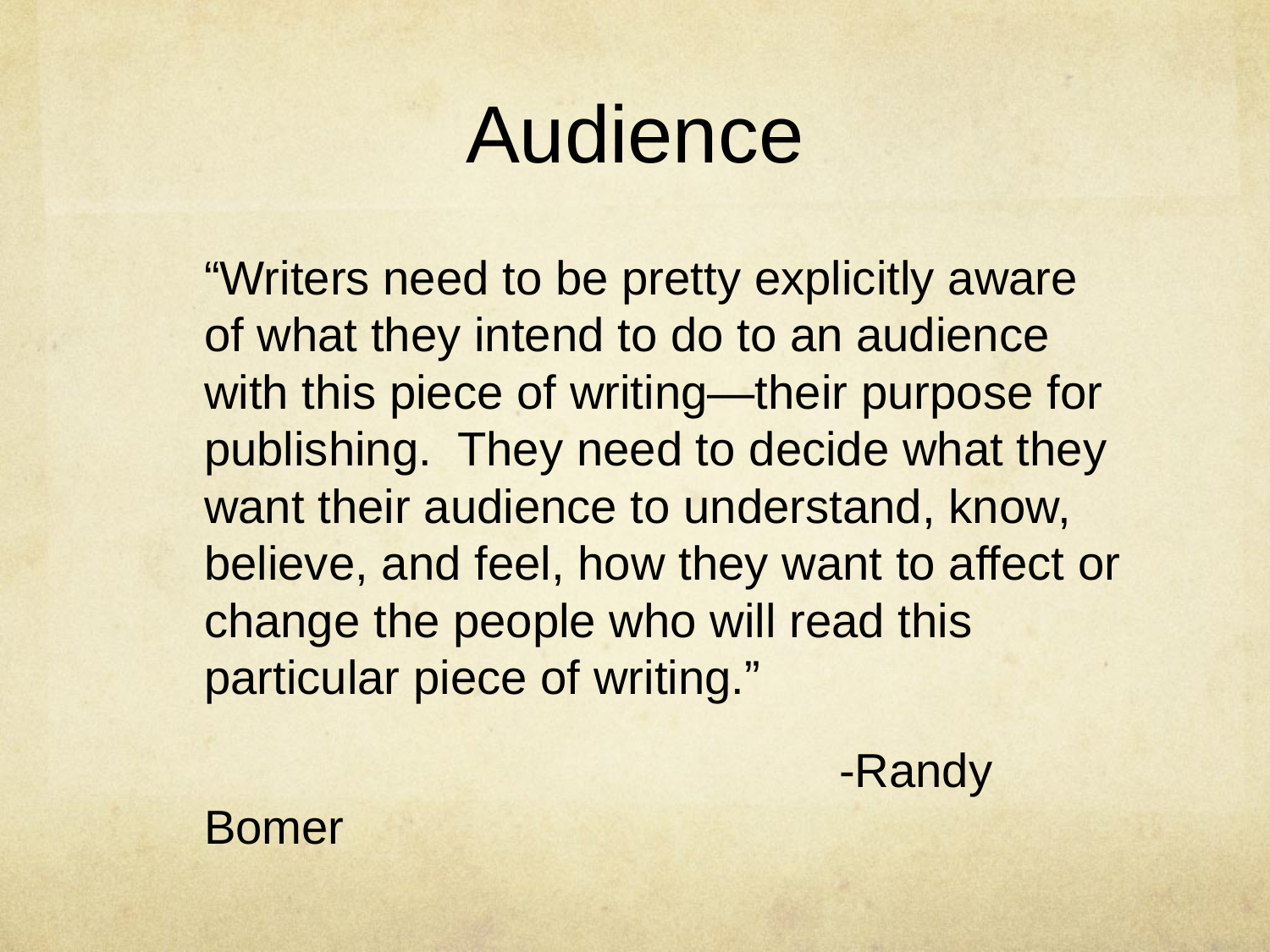

# Audience
	“Writers need to be pretty explicitly aware of what they intend to do to an audience with this piece of writing—their purpose for publishing.  They need to decide what they want their audience to understand, know, believe, and feel, how they want to affect or change the people who will read this particular piece of writing.”
						-Randy Bomer